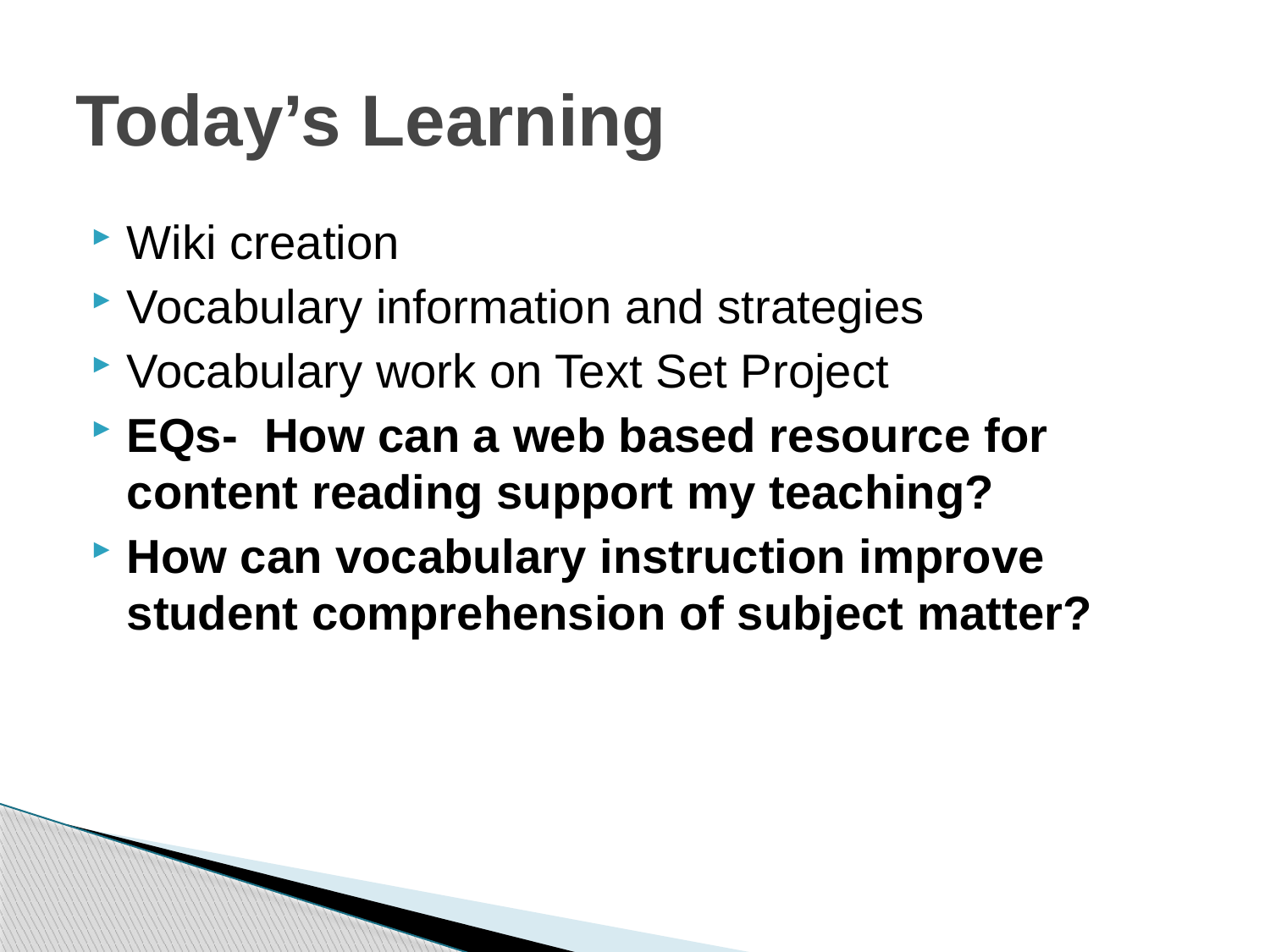

# Today’s Learning
Wiki creation
Vocabulary information and strategies
Vocabulary work on Text Set Project
EQs-  How can a web based resource for content reading support my teaching?
How can vocabulary instruction improve student comprehension of subject matter?